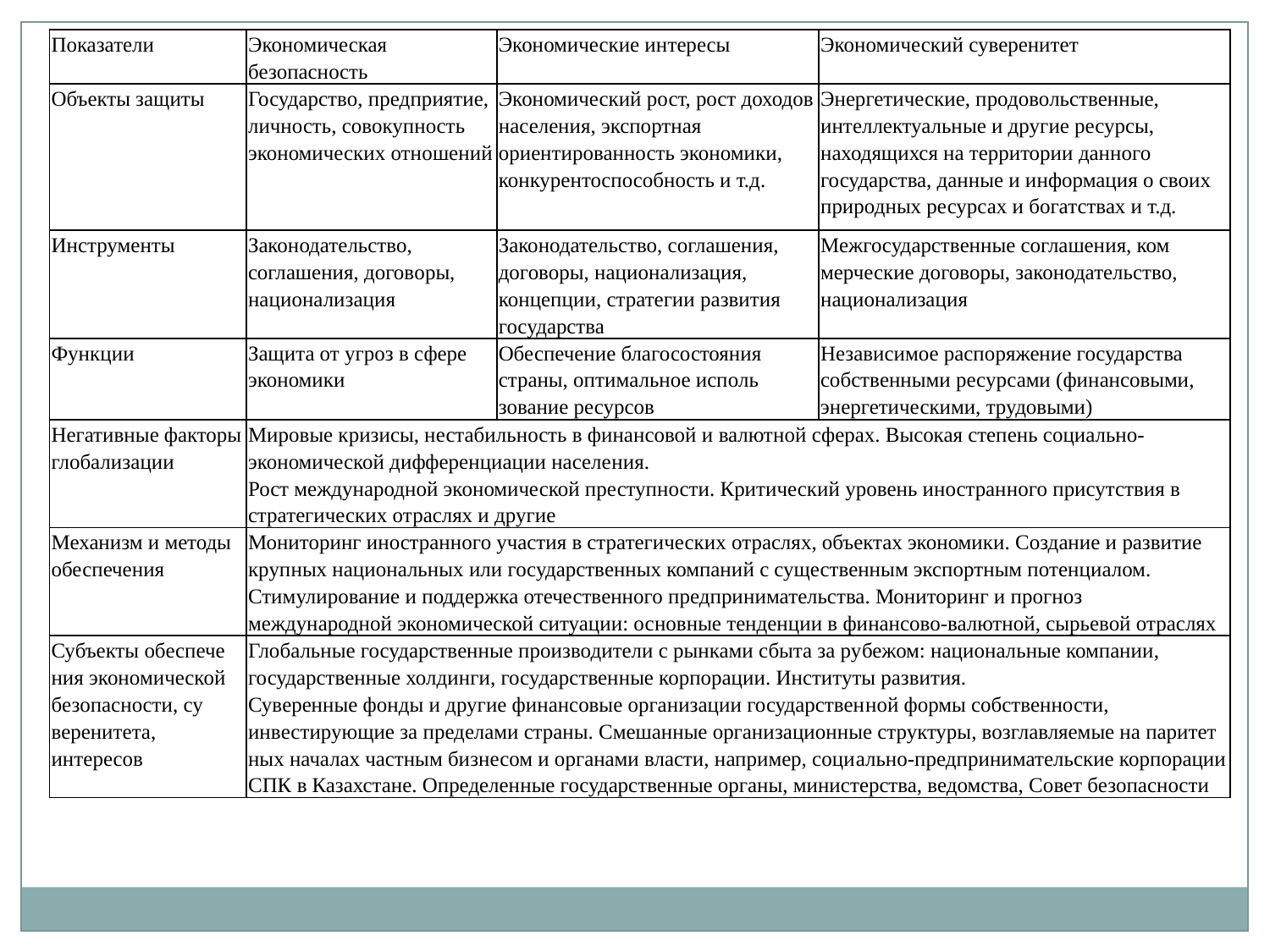

| Показатели | Экономическая безопасность | Экономические интересы | Экономический суверенитет |
| --- | --- | --- | --- |
| Объекты защиты | Государство, пред­приятие, личность, совокупность эко­номических отно­шений | Экономический рост, рост доходов насе­ления, экспортная ориентированность экономики, конкурен­тоспособность и т.д. | Энергетические, продовольственные, интеллектуальные и другие ресурсы, находящихся на территории данного государства, данные и информация о своих природных ресурсах и богатствах и т.д. |
| Инструмен­ты | Законодательство, соглашения, догово­ры, национализация | Законодательство, соглашения, догово­ры, национализация, концепции, стратегии развития государства | Межгосударственные соглашения, ком­мерческие договоры, законодательство, национализация |
| Функции | Защита от угроз в сфере экономики | Обеспечение благо­состояния страны, оптимальное исполь­зование ресурсов | Независимое распо­ряжение государства собственными ресур­сами (финансовыми, энергетическими, трудовыми) |
| Негативные факторы глобализа­ции | Мировые кризисы, нестабильность в финансовой и валютной сферах. Высокая степень социально-экономической дифференциации населе­ния. Рост международной экономической преступности. Критический уровень иностранного присутствия в стратегических от­раслях и другие |  |  |
| Механизм и методы обеспече­ния | Мониторинг иностранного участия в стратегических отраслях, объектах экономики. Создание и развитие крупных национальных или государственных компаний с существенным экспортным потенциалом. Стимулирование и поддержка отечественного предпринимательства. Мониторинг и прогноз международной экономической ситуации: ос­новные тенденции в финансово-валютной, сырьевой отраслях |  |  |
| Субъекты обеспече­ния эконо­мической безопас­ности, су­веренитета, интересов | Глобальные государственные производители с рынками сбыта за ру­бежом: национальные компании, государственные холдинги, госу­дарственные корпорации. Институты развития. Суверенные фонды и другие финансовые организации государствен­ной формы собственности, инвестирующие за пределами страны. Смешанные организационные структуры, возглавляемые на паритет­ных началах частным бизнесом и органами власти, например, соци­ально-предпринимательские корпорации СПК в Казахстане. Определенные государственные органы, министерства, ведомства, Совет безопасности |  |  |